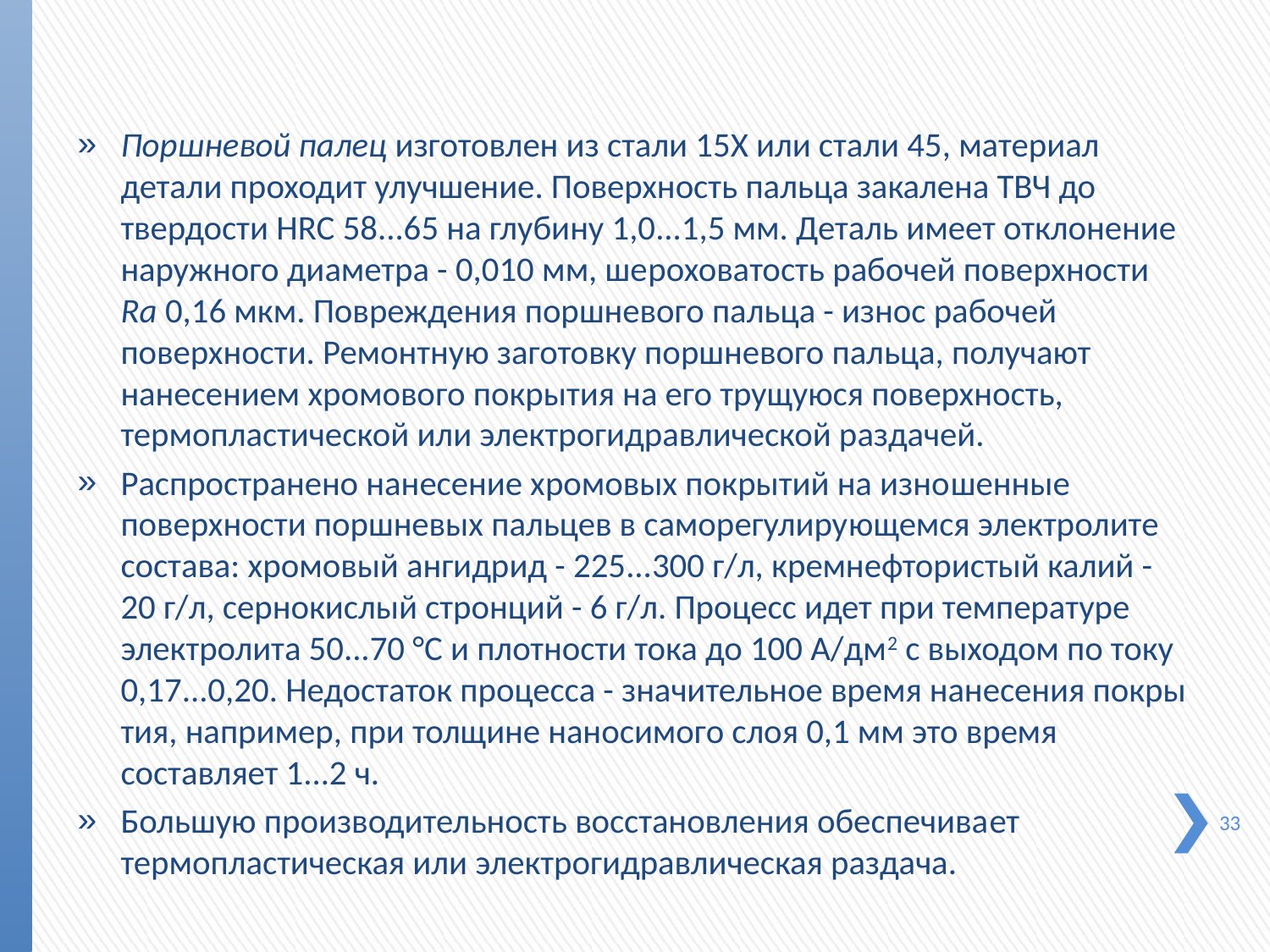

Поршневой палец изготовлен из стали 15Х или стали 45, материал детали проходит улучшение. Поверхность пальца закалена ТВЧ до твердости HRC 58...65 на глубину 1,0...1,5 мм. Деталь имеет отклонение наружного диаметра - 0,010 мм, ше­роховатость рабочей поверхности Ra 0,16 мкм. Повреждения поршневого пальца - износ рабочей поверхности. Ремонтную заготовку поршневого пальца, получают нанесением хромово­го покрытия на его трущуюся поверхность, термопластиче­ской или электрогидравлической раздачей.
Распространено нанесение хромовых покрытий на изно­шенные поверхности поршневых пальцев в саморегулиру­ющемся электролите состава: хромовый ангидрид - 225...300 г/л, кремнефтористый калий - 20 г/л, сернокислый стронций - 6 г/л. Процесс идет при температуре электролита 50...70 °С и плотности тока до 100 А/дм2 с выходом по току 0,17...0,20. Недостаток процесса - значительное время нанесения покры­тия, например, при толщине наносимого слоя 0,1 мм это время составляет 1...2 ч.
Большую производительность восстановления обеспечива­ет термопластическая или электрогидравлическая раздача.

33